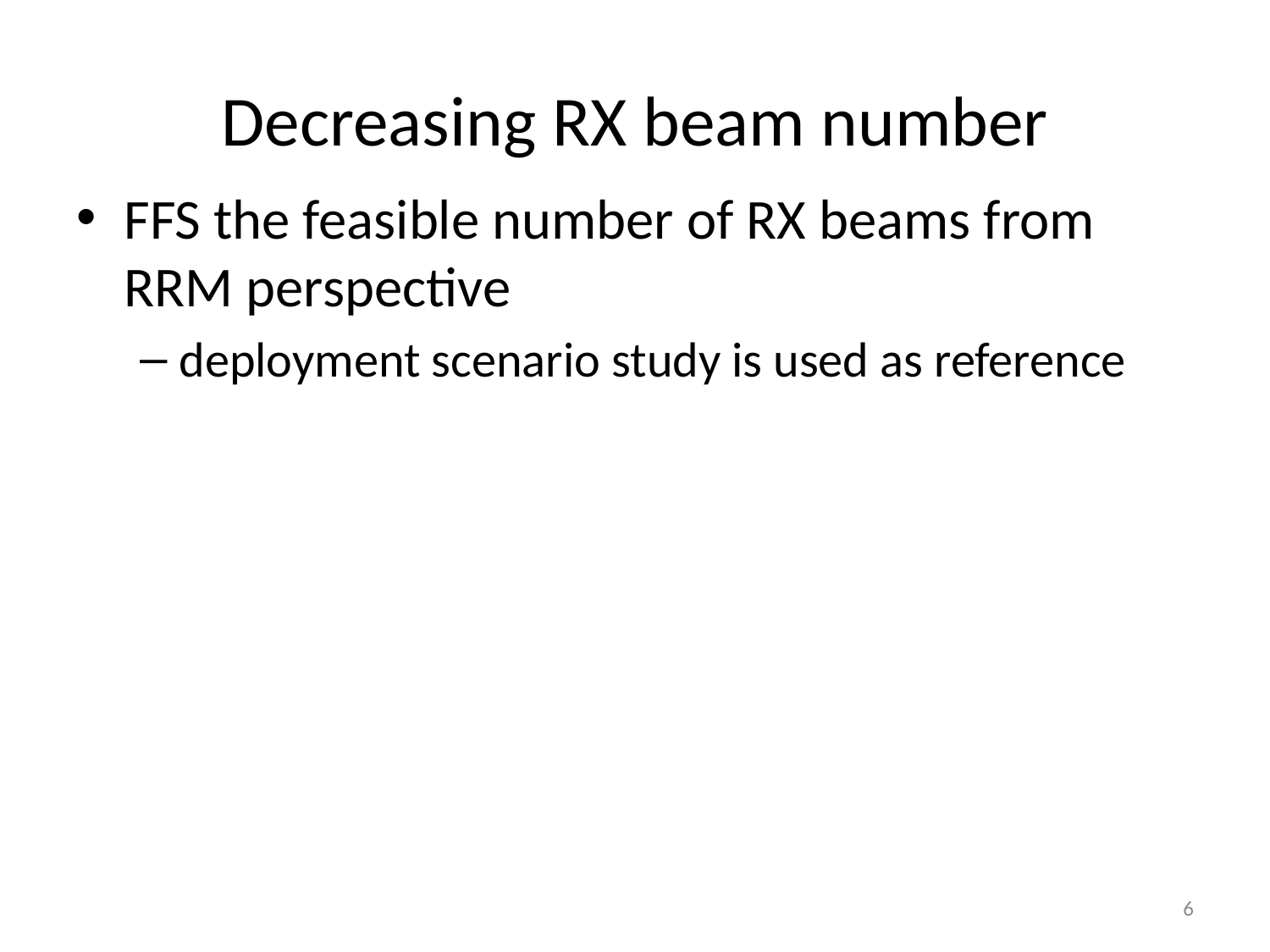

# Decreasing RX beam number
FFS the feasible number of RX beams from RRM perspective
deployment scenario study is used as reference
6